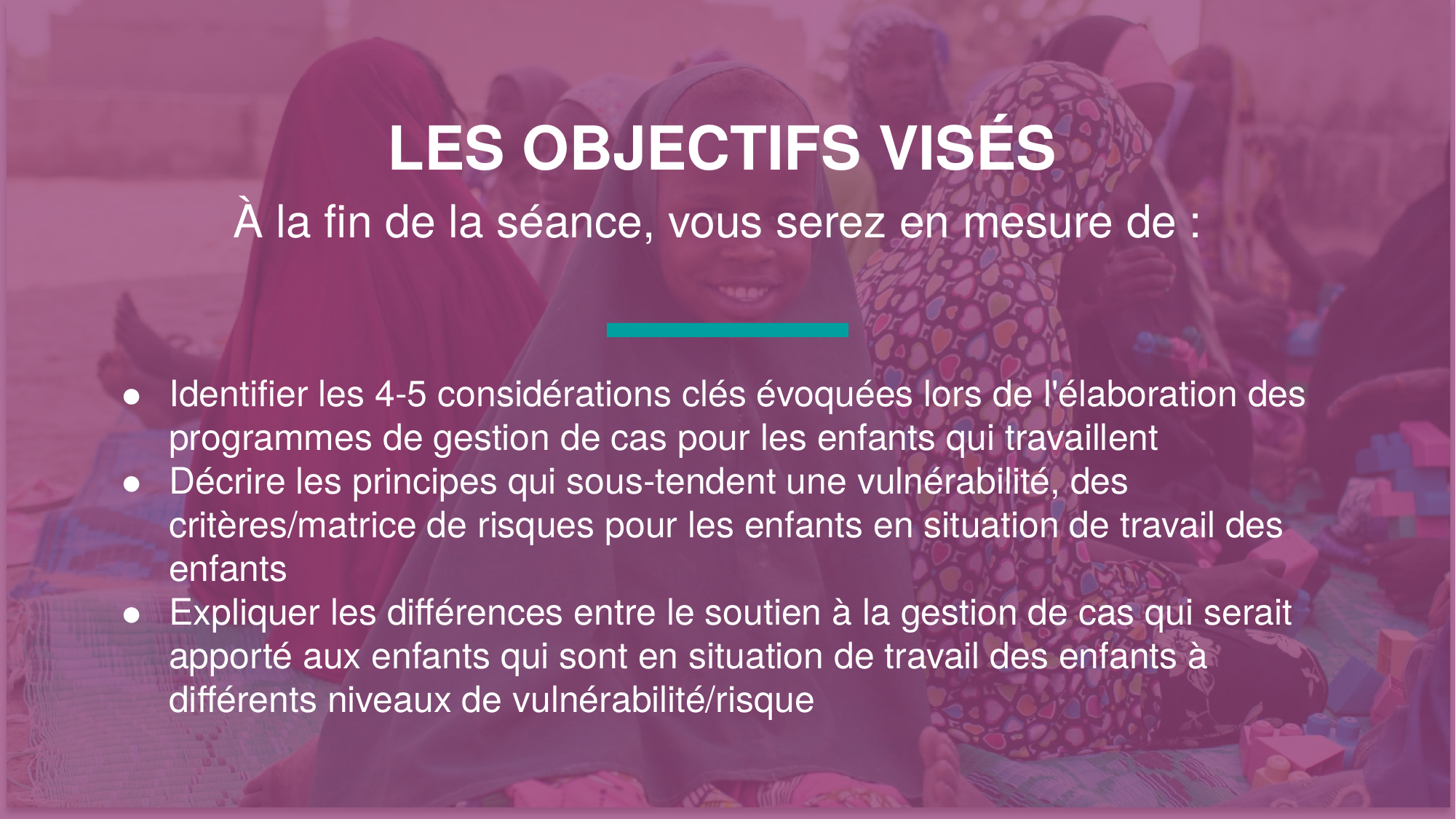

LES OBJECTIFS VISÉS
À la fin de la séance, vous serez en mesure de :
Identifier les 4-5 considérations clés évoquées lors de l'élaboration des programmes de gestion de cas pour les enfants qui travaillent
Décrire les principes qui sous-tendent une vulnérabilité, des critères/matrice de risques pour les enfants en situation de travail des enfants
Expliquer les différences entre le soutien à la gestion de cas qui serait apporté aux enfants qui sont en situation de travail des enfants à différents niveaux de vulnérabilité/risque